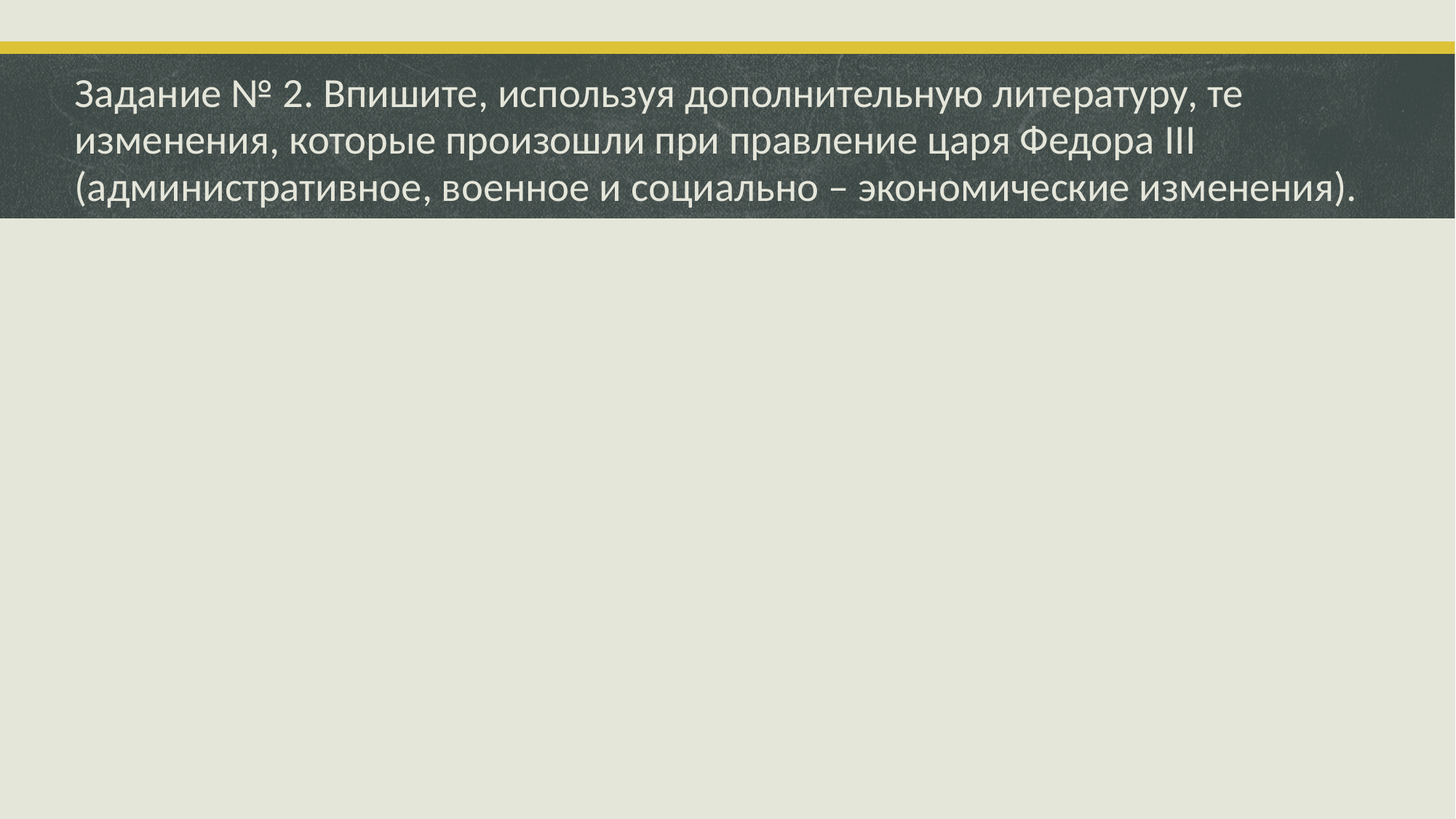

# Задание № 2. Впишите, используя дополнительную литературу, те изменения, которые произошли при правление царя Федора III (административное, военное и социально – экономические изменения).